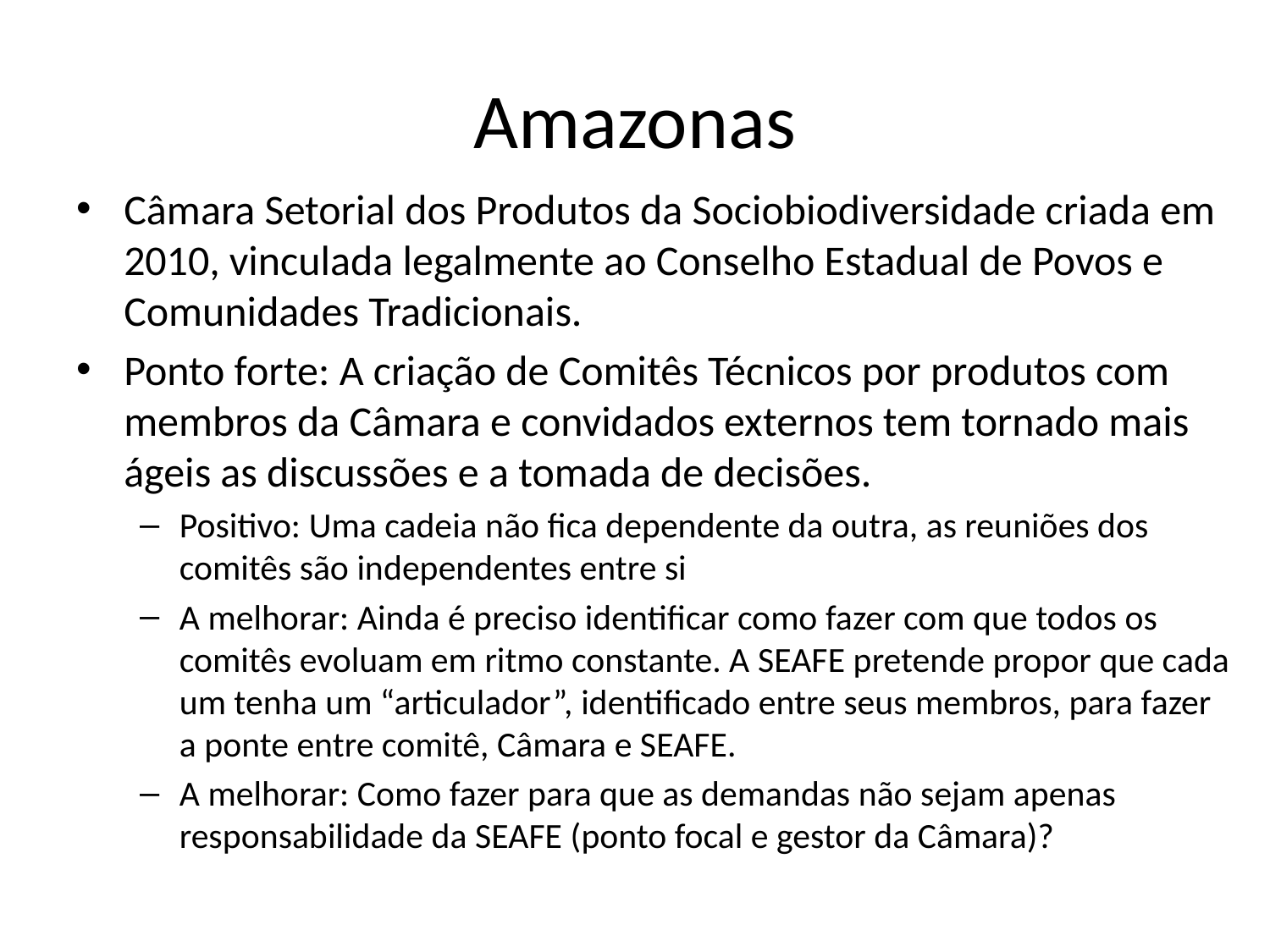

# Amazonas
Câmara Setorial dos Produtos da Sociobiodiversidade criada em 2010, vinculada legalmente ao Conselho Estadual de Povos e Comunidades Tradicionais.
Ponto forte: A criação de Comitês Técnicos por produtos com membros da Câmara e convidados externos tem tornado mais ágeis as discussões e a tomada de decisões.
Positivo: Uma cadeia não fica dependente da outra, as reuniões dos comitês são independentes entre si
A melhorar: Ainda é preciso identificar como fazer com que todos os comitês evoluam em ritmo constante. A SEAFE pretende propor que cada um tenha um “articulador”, identificado entre seus membros, para fazer a ponte entre comitê, Câmara e SEAFE.
A melhorar: Como fazer para que as demandas não sejam apenas responsabilidade da SEAFE (ponto focal e gestor da Câmara)?